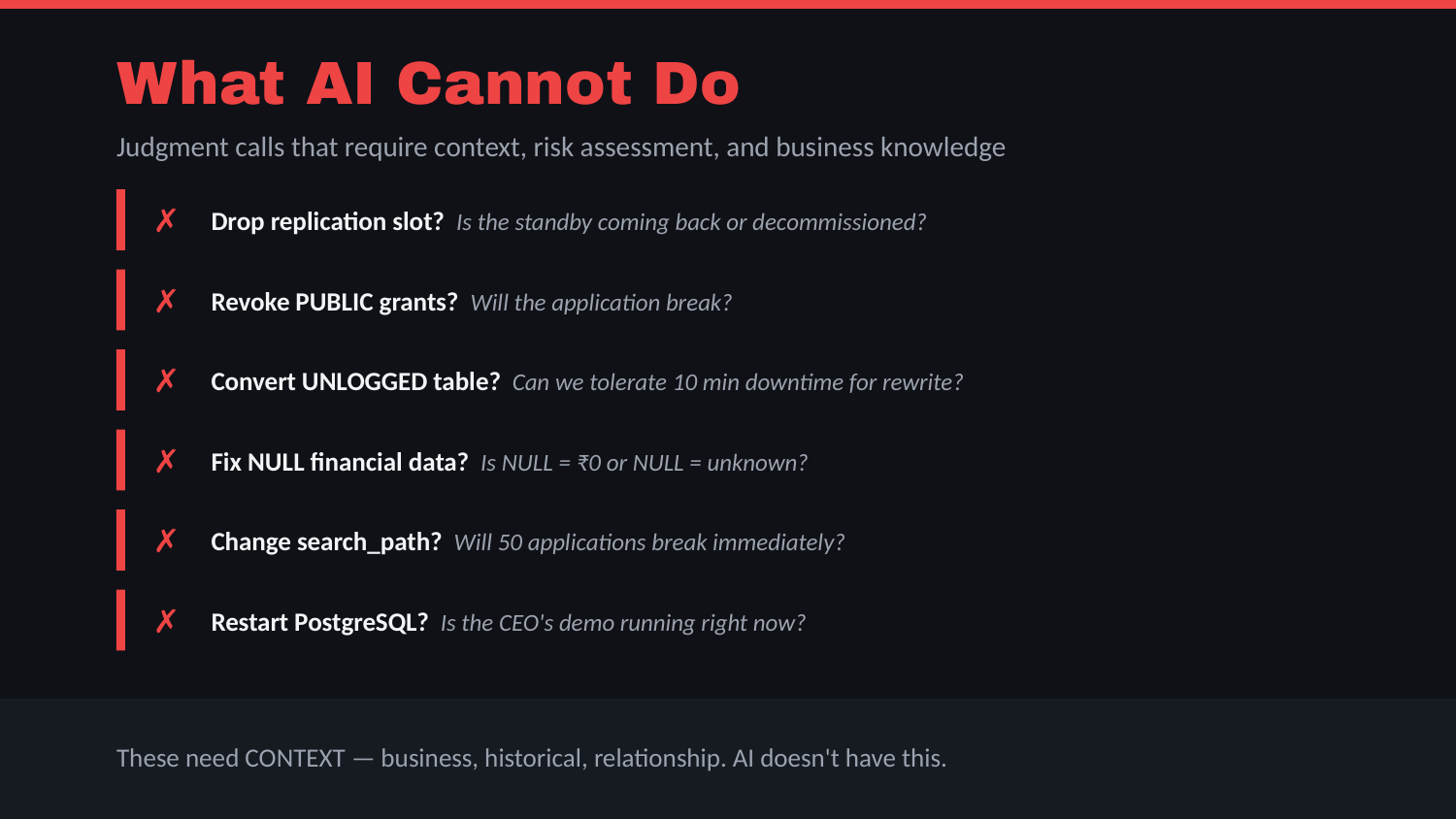

What AI Cannot Do
Judgment calls that require context, risk assessment, and business knowledge

✗
Drop replication slot?  Is the standby coming back or decommissioned?

✗
Revoke PUBLIC grants?  Will the application break?

✗
Convert UNLOGGED table?  Can we tolerate 10 min downtime for rewrite?

✗
Fix NULL financial data?  Is NULL = ₹0 or NULL = unknown?

✗
Change search_path?  Will 50 applications break immediately?

✗
Restart PostgreSQL?  Is the CEO's demo running right now?

These need CONTEXT — business, historical, relationship. AI doesn't have this.